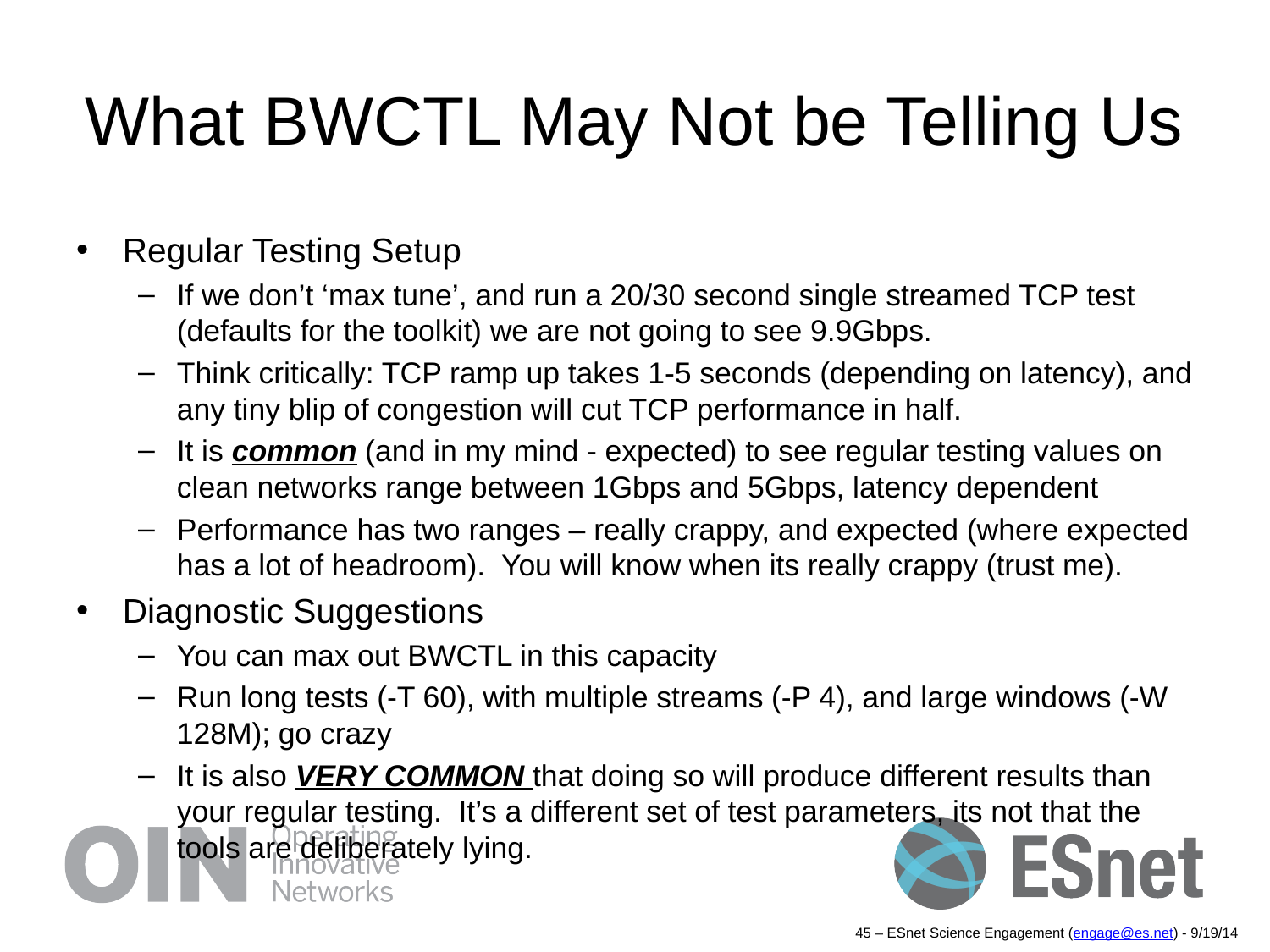

# What BWCTL May Not be Telling Us
Regular Testing Setup
If we don’t ‘max tune’, and run a 20/30 second single streamed TCP test (defaults for the toolkit) we are not going to see 9.9Gbps.
Think critically: TCP ramp up takes 1-5 seconds (depending on latency), and any tiny blip of congestion will cut TCP performance in half.
It is common (and in my mind - expected) to see regular testing values on clean networks range between 1Gbps and 5Gbps, latency dependent
Performance has two ranges – really crappy, and expected (where expected has a lot of headroom).  You will know when its really crappy (trust me).
Diagnostic Suggestions
You can max out BWCTL in this capacity
Run long tests (-T 60), with multiple streams (-P 4), and large windows (-W 128M); go crazy
It is also VERY COMMON that doing so will produce different results than your regular testing.  It’s a different set of test parameters, its not that the tools are deliberately lying.

45 – ESnet Science Engagement (engage@es.net) - 9/19/14